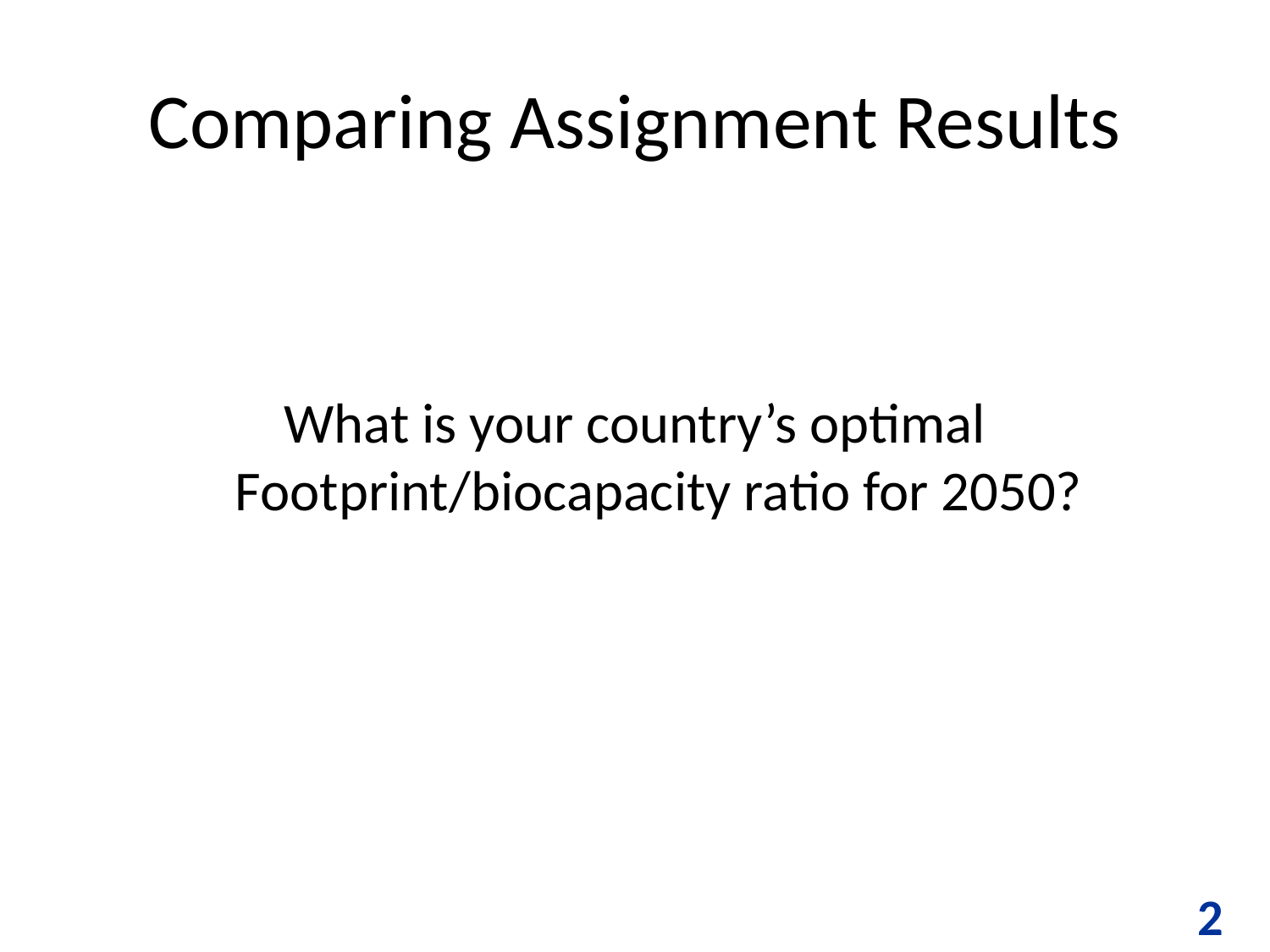

# Comparing Assignment Results

What is your country’s optimal Footprint/biocapacity ratio for 2050?
2